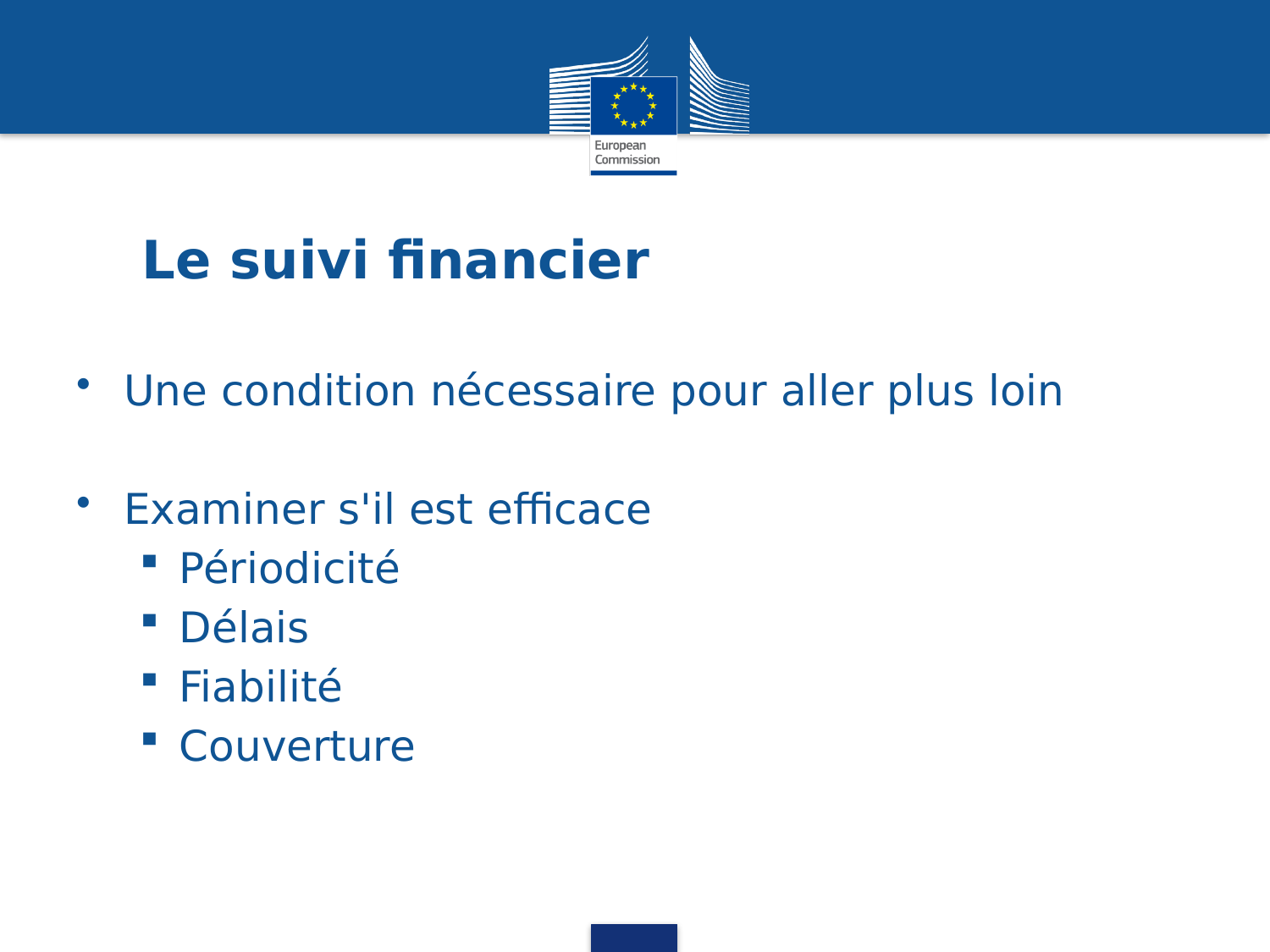

# Le suivi financier
Une condition nécessaire pour aller plus loin

Examiner s'il est efficace
Périodicité
Délais
Fiabilité
Couverture